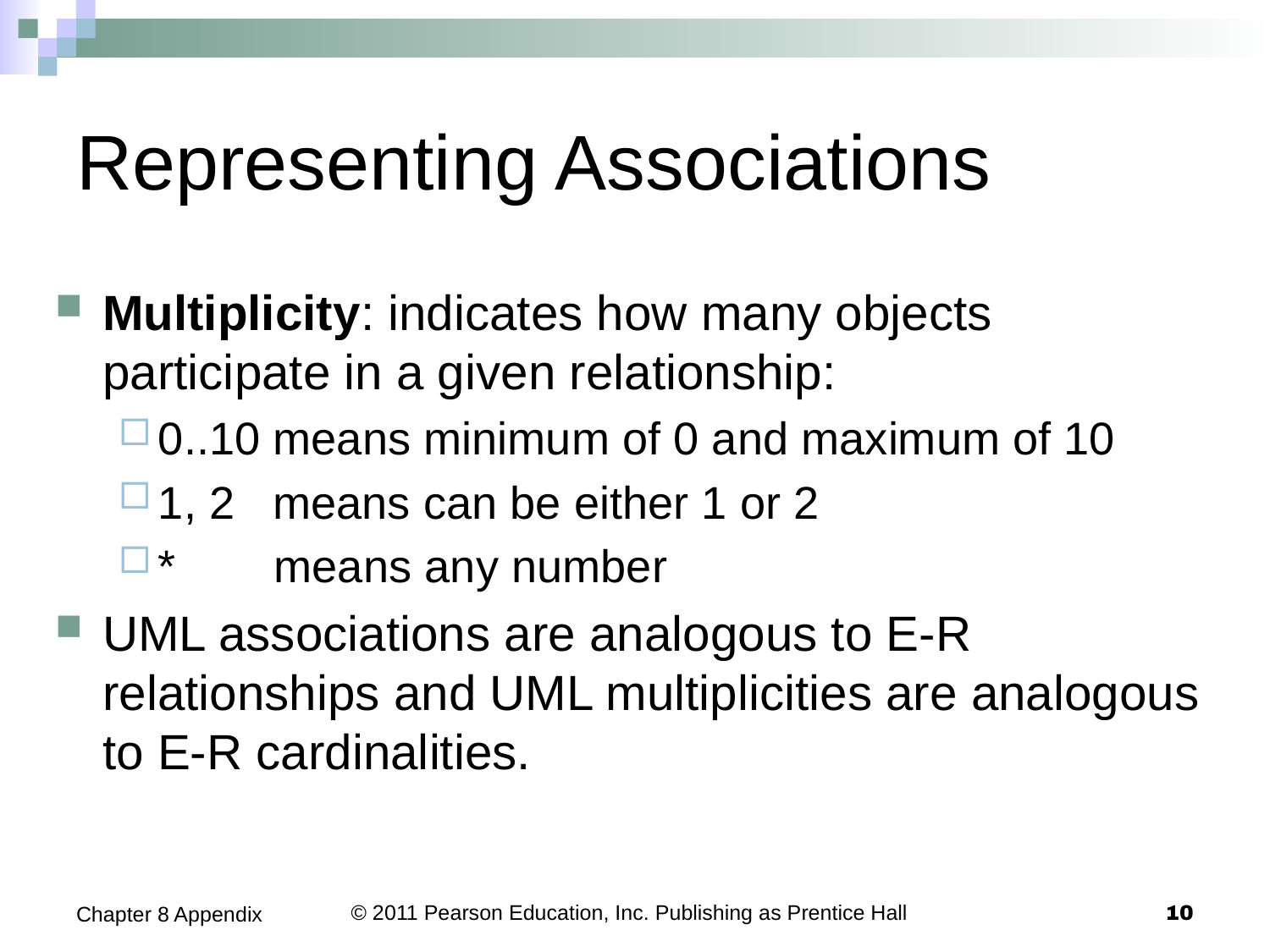

# Representing Associations
Multiplicity: indicates how many objects participate in a given relationship:
0..10 means minimum of 0 and maximum of 10
1, 2   means can be either 1 or 2
*        means any number
UML associations are analogous to E-R relationships and UML multiplicities are analogous to E-R cardinalities.
Chapter 8 Appendix
© 2011 Pearson Education, Inc. Publishing as Prentice Hall
10